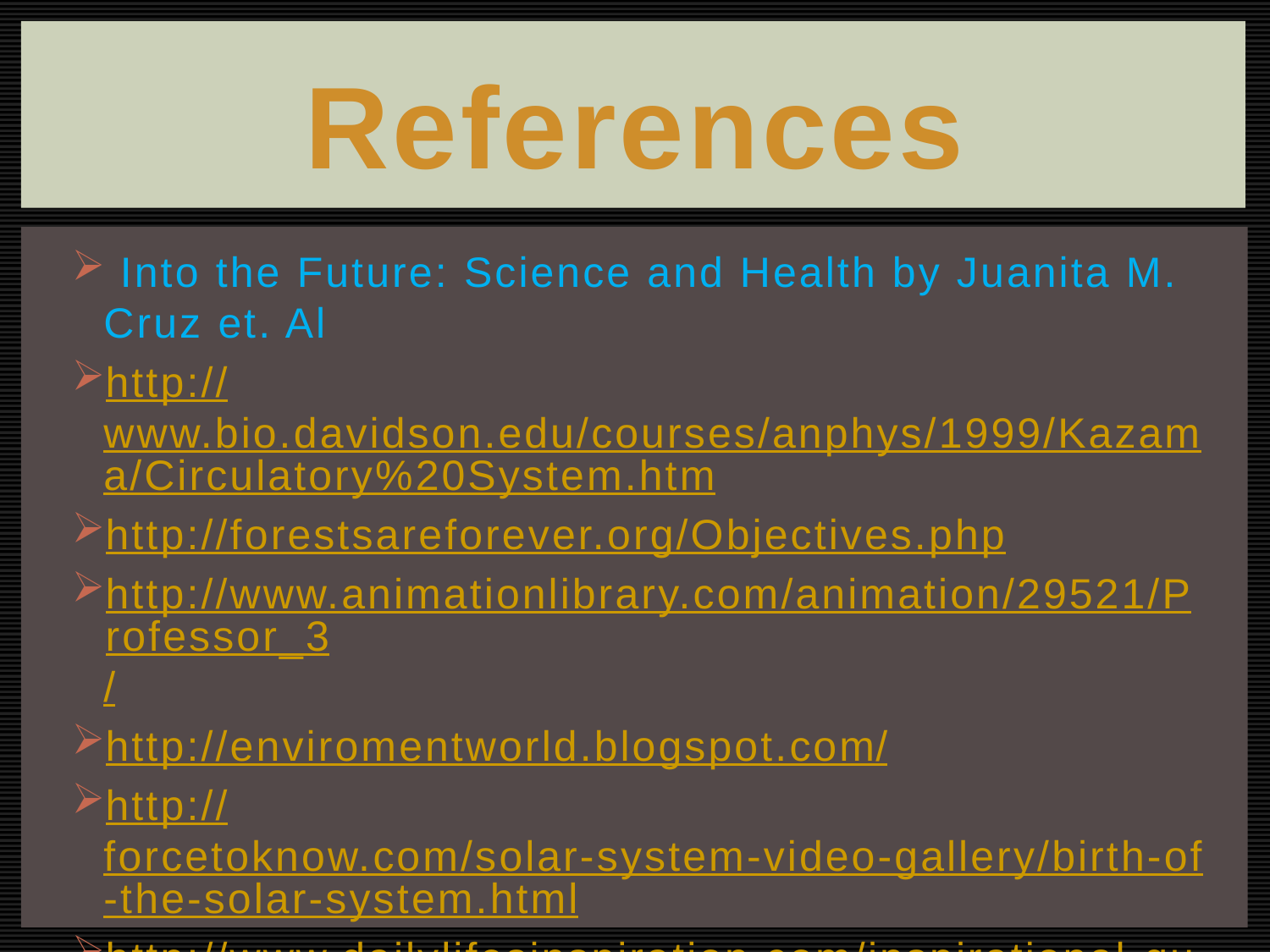

# References
 Into the Future: Science and Health by Juanita M. Cruz et. Al
http://www.bio.davidson.edu/courses/anphys/1999/Kazama/Circulatory%20System.htm
http://forestsareforever.org/Objectives.php
http://www.animationlibrary.com/animation/29521/Professor_3/
http://enviromentworld.blogspot.com/
http://forcetoknow.com/solar-system-video-gallery/birth-of-the-solar-system.html
http://www.dailylifesinspiration.com/inspirational-quotes-for-students